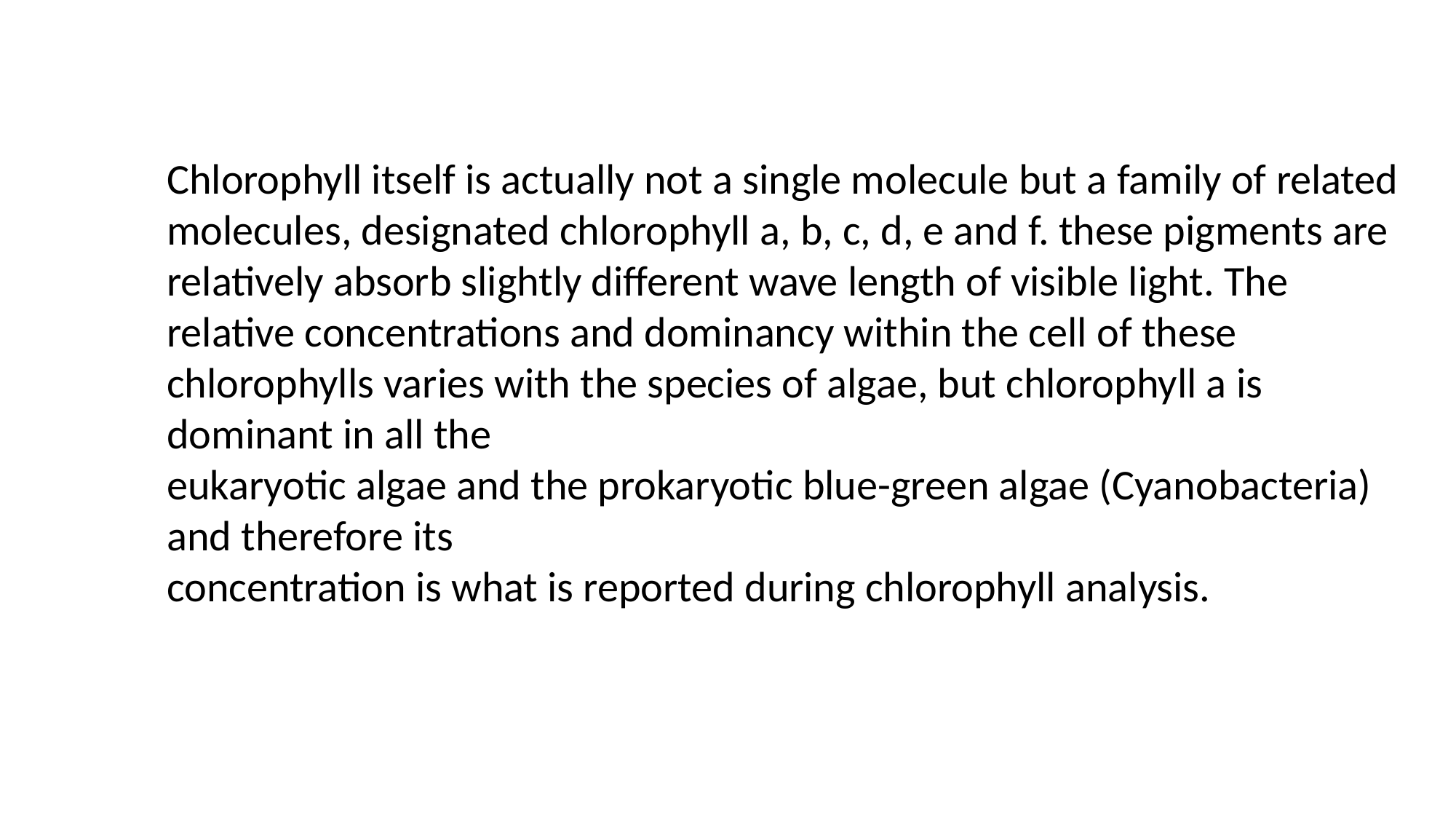

Chlorophyll itself is actually not a single molecule but a family of related molecules, designated chlorophyll a, b, c, d, e and f. these pigments are relatively absorb slightly different wave length of visible light. The relative concentrations and dominancy within the cell of these chlorophylls varies with the species of algae, but chlorophyll a is dominant in all the
eukaryotic algae and the prokaryotic blue-green algae (Cyanobacteria) and therefore its
concentration is what is reported during chlorophyll analysis.